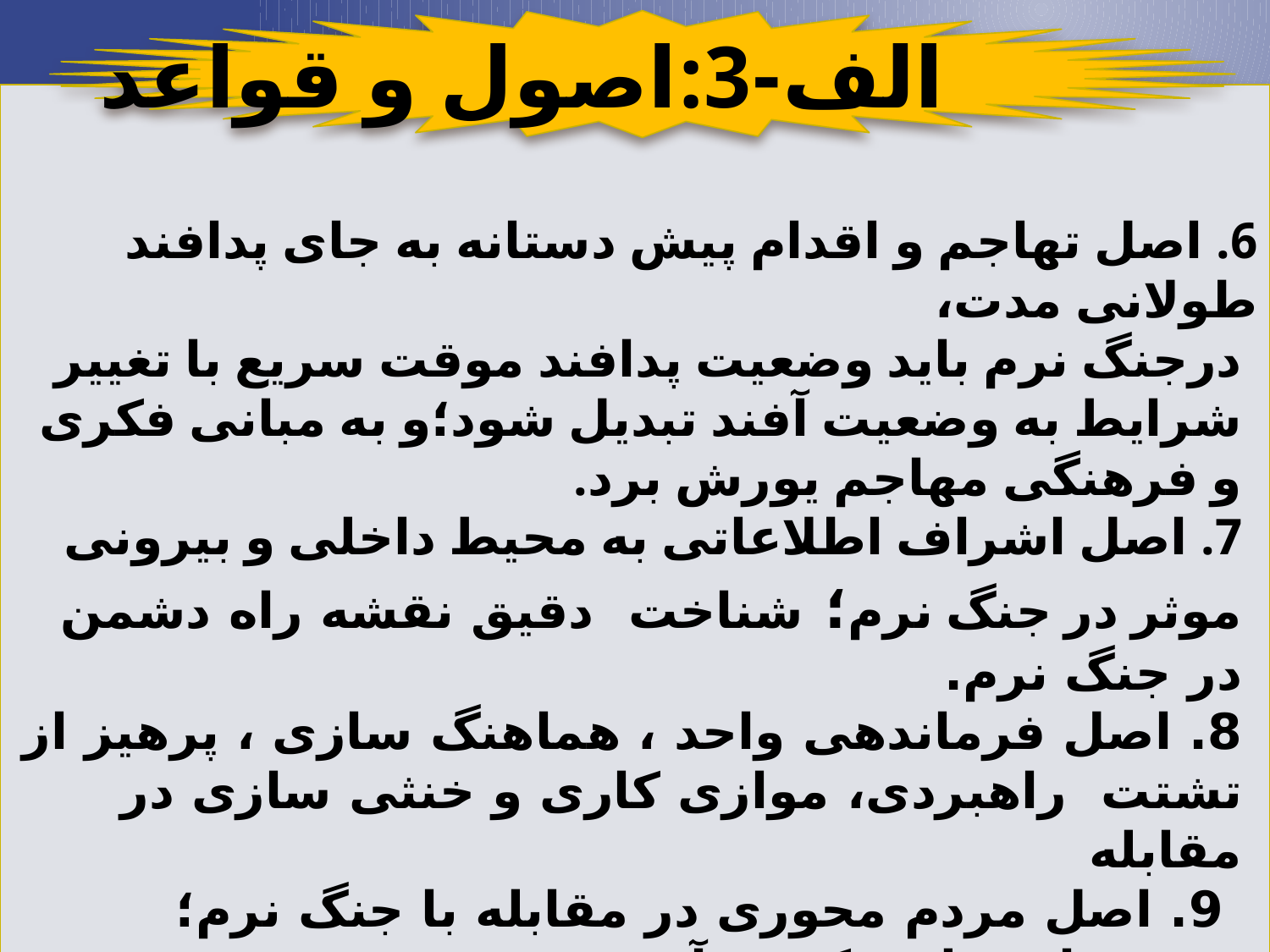

الف-3:اصول و قواعد

6. اصل تهاجم و اقدام پیش دستانه به جای پدافند طولانی مدت،
درجنگ نرم باید وضعیت پدافند موقت سریع با تغییر شرایط به وضعیت آفند تبدیل شود؛و به مبانی فکری و فرهنگی مهاجم یورش برد.
7. اصل اشراف اطلاعاتی به محیط داخلی و بیرونی موثر در جنگ نرم؛ شناخت  دقیق نقشه راه دشمن در جنگ نرم.
8. اصل فرماندهی واحد ، هماهنگ سازی ، پرهیز از تشتت  راهبردی، موازی کاری و خنثی سازی در مقابله
  9. اصل مردم محوری در مقابله با جنگ نرم؛ وپرهیز از دولتی کردن آن (چون جامعه هدف مردم هستند)
  10. اصل شجاعت و نهراسیدن از توان دشمن؛
  11. اصل بصیرت وهوشیاری و زمان و مکان سنجی در مقابله؛